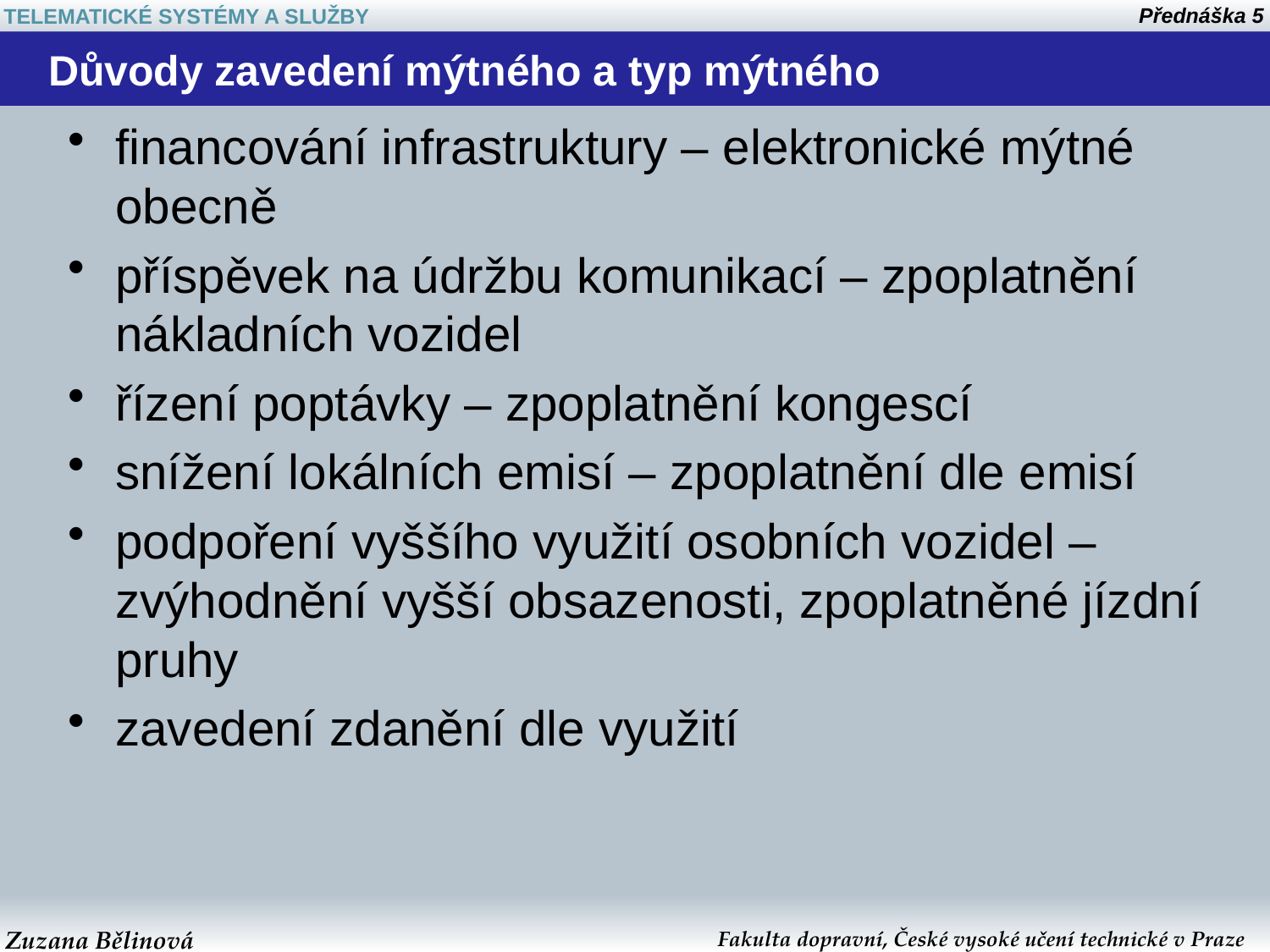

# Důvody zavedení mýtného a typ mýtného
financování infrastruktury – elektronické mýtné obecně
příspěvek na údržbu komunikací – zpoplatnění nákladních vozidel
řízení poptávky – zpoplatnění kongescí
snížení lokálních emisí – zpoplatnění dle emisí
podpoření vyššího využití osobních vozidel – zvýhodnění vyšší obsazenosti, zpoplatněné jízdní pruhy
zavedení zdanění dle využití